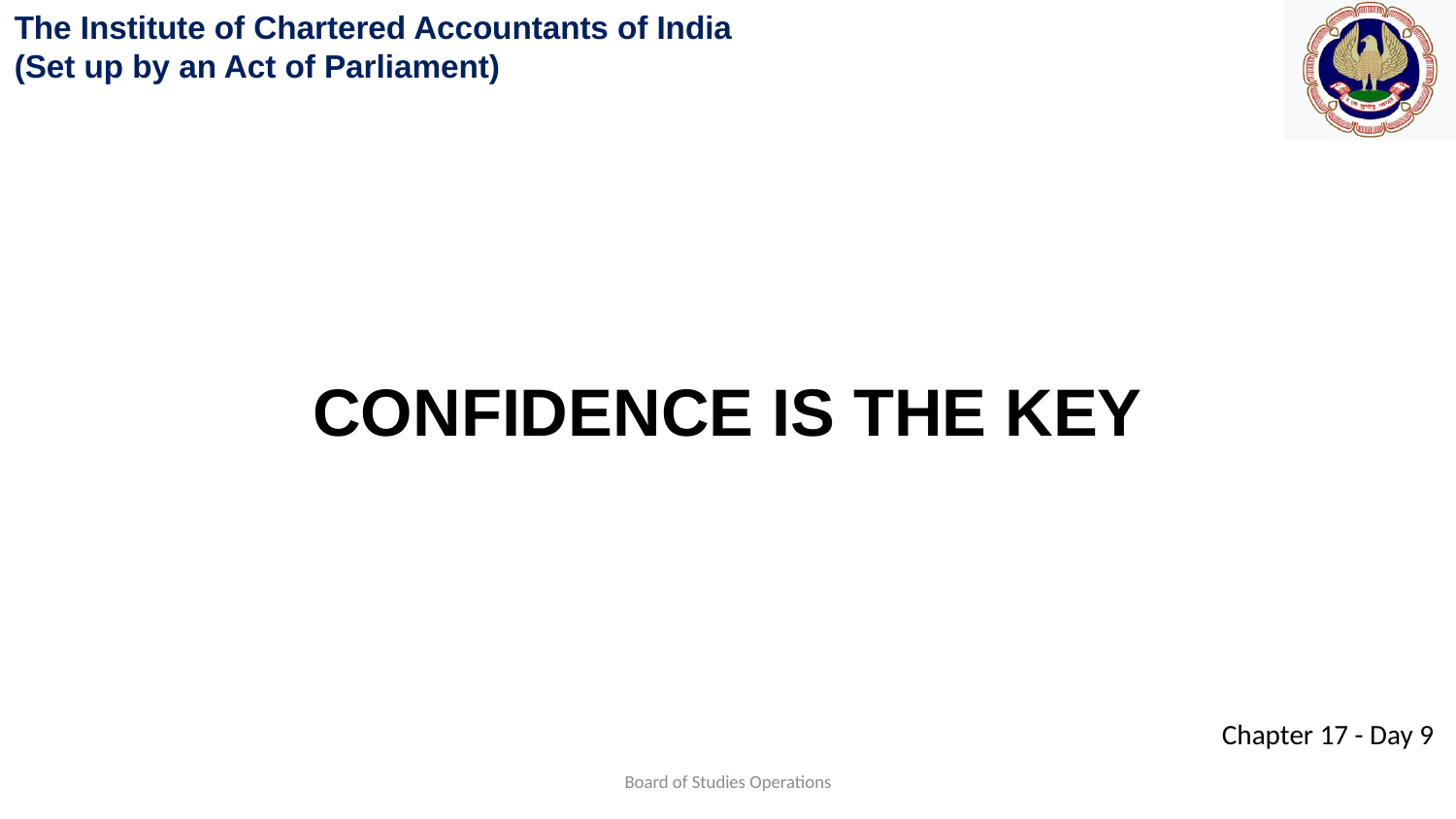

CONFIDENCE IS THE KEY
Board of Studies Operations